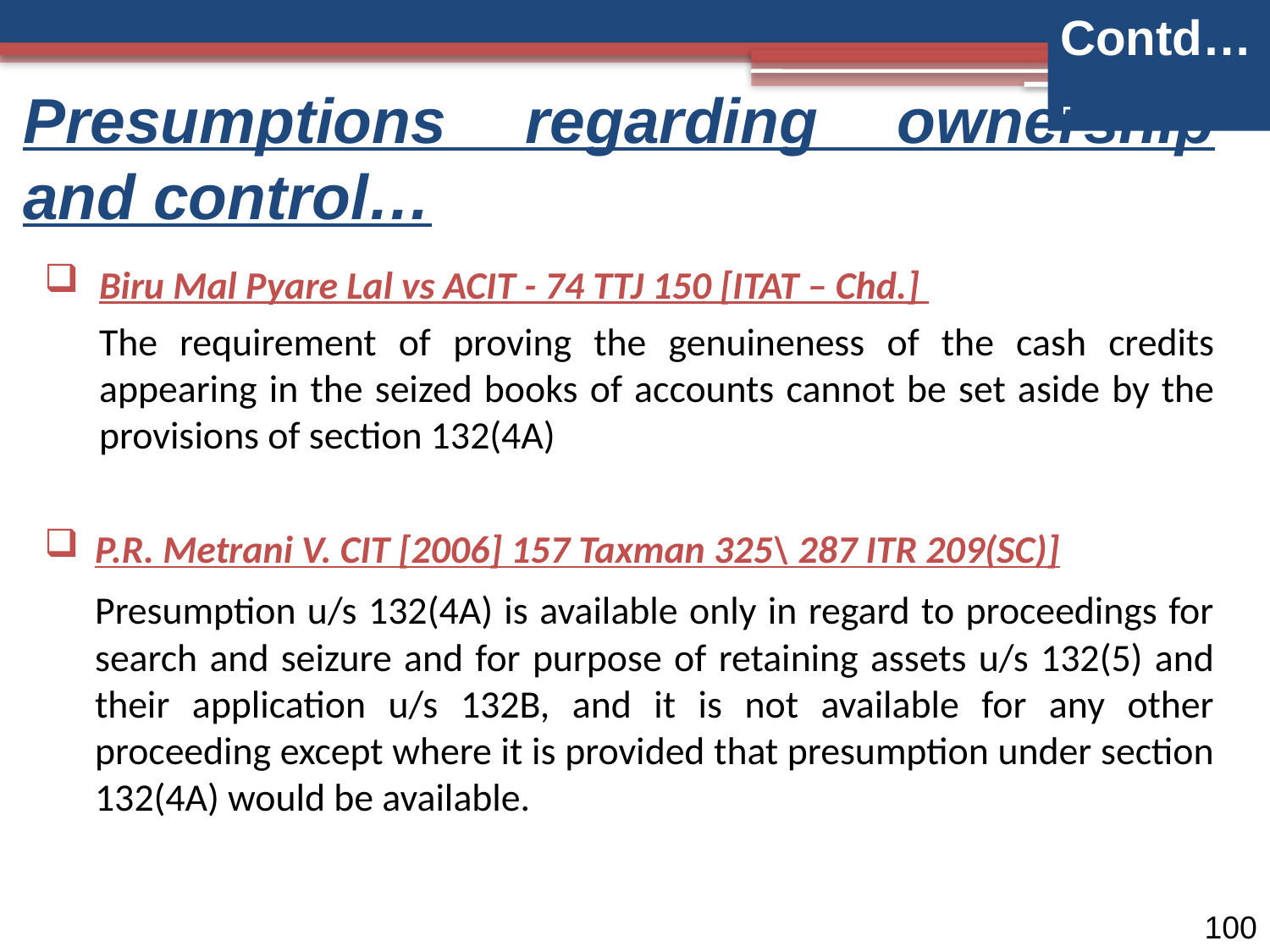

Contd….
Presumptions regarding ownership and control…
Biru Mal Pyare Lal vs ACIT - 74 TTJ 150 [ITAT – Chd.]
	The requirement of proving the genuineness of the cash credits appearing in the seized books of accounts cannot be set aside by the provisions of section 132(4A)

P.R. Metrani V. CIT [2006] 157 Taxman 325\ 287 ITR 209(SC)]
	Presumption u/s 132(4A) is available only in regard to proceedings for search and seizure and for purpose of retaining assets u/s 132(5) and their application u/s 132B, and it is not available for any other proceeding except where it is provided that presumption under section 132(4A) would be available.
100